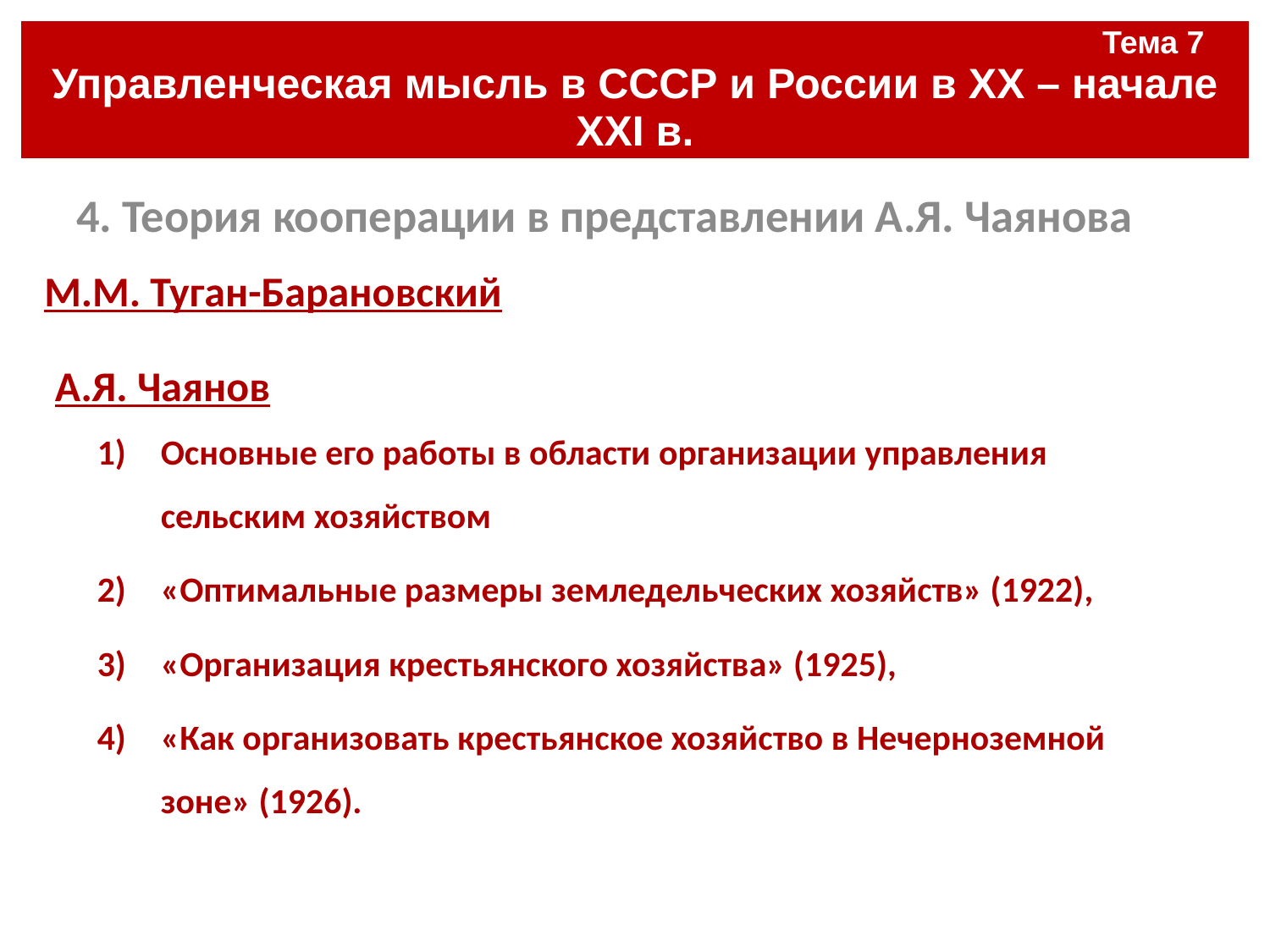

| Тема 7 Управленческая мысль в СССР и России в ХХ – начале ХХI в. |
| --- |
#
4. Теория кооперации в представлении А.Я. Чаянова

М.М. Туган-Барановский
А.Я. Чаянов

Основные его работы в области организации управления сельским хозяйством
«Оптимальные размеры земледельческих хозяйств» (1922),
«Организация крестьянского хозяйства» (1925),
«Как организовать крестьянское хозяйство в Нечерноземной зоне» (1926).